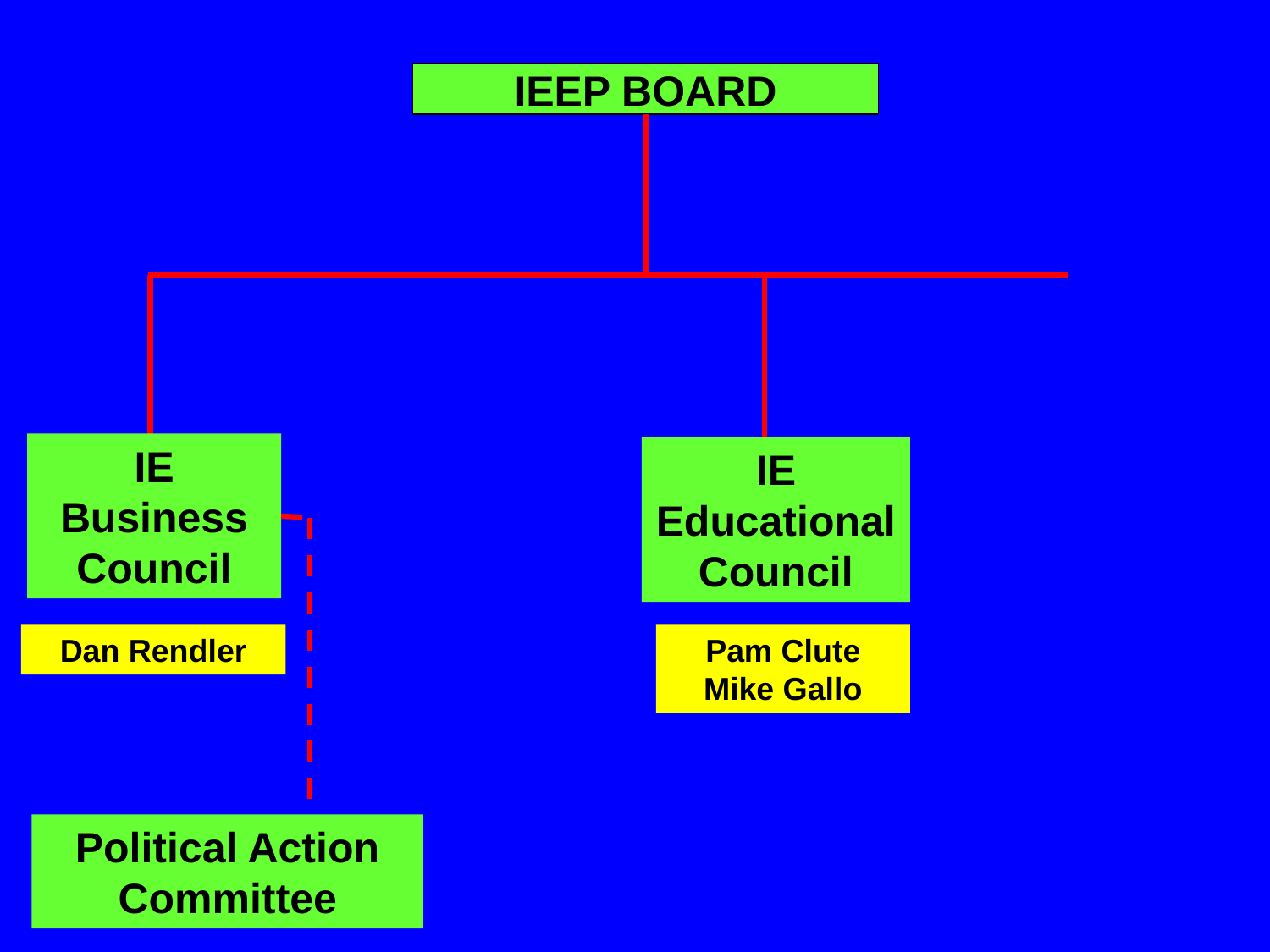

IEEP BOARD
IE Business
Council
IE
Educational
Council
Dan Rendler
Pam Clute
Mike Gallo
Political Action Committee